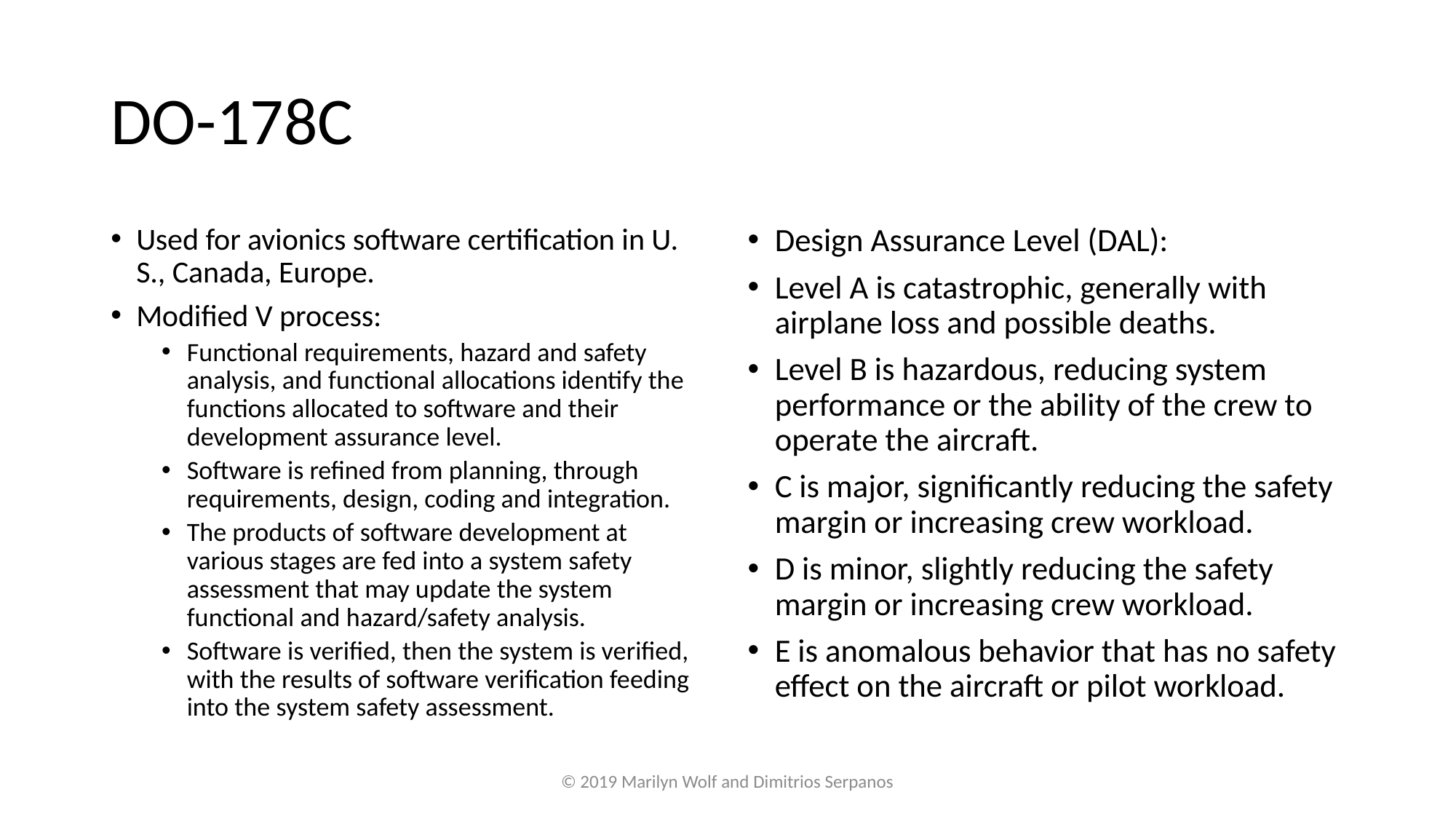

# DO-178C
Used for avionics software certification in U. S., Canada, Europe.
Modified V process:
Functional requirements, hazard and safety analysis, and functional allocations identify the functions allocated to software and their development assurance level.
Software is refined from planning, through requirements, design, coding and integration.
The products of software development at various stages are fed into a system safety assessment that may update the system functional and hazard/safety analysis.
Software is verified, then the system is verified, with the results of software verification feeding into the system safety assessment.
Design Assurance Level (DAL):
Level A is catastrophic, generally with airplane loss and possible deaths.
Level B is hazardous, reducing system performance or the ability of the crew to operate the aircraft.
C is major, significantly reducing the safety margin or increasing crew workload.
D is minor, slightly reducing the safety margin or increasing crew workload.
E is anomalous behavior that has no safety effect on the aircraft or pilot workload.
© 2019 Marilyn Wolf and Dimitrios Serpanos